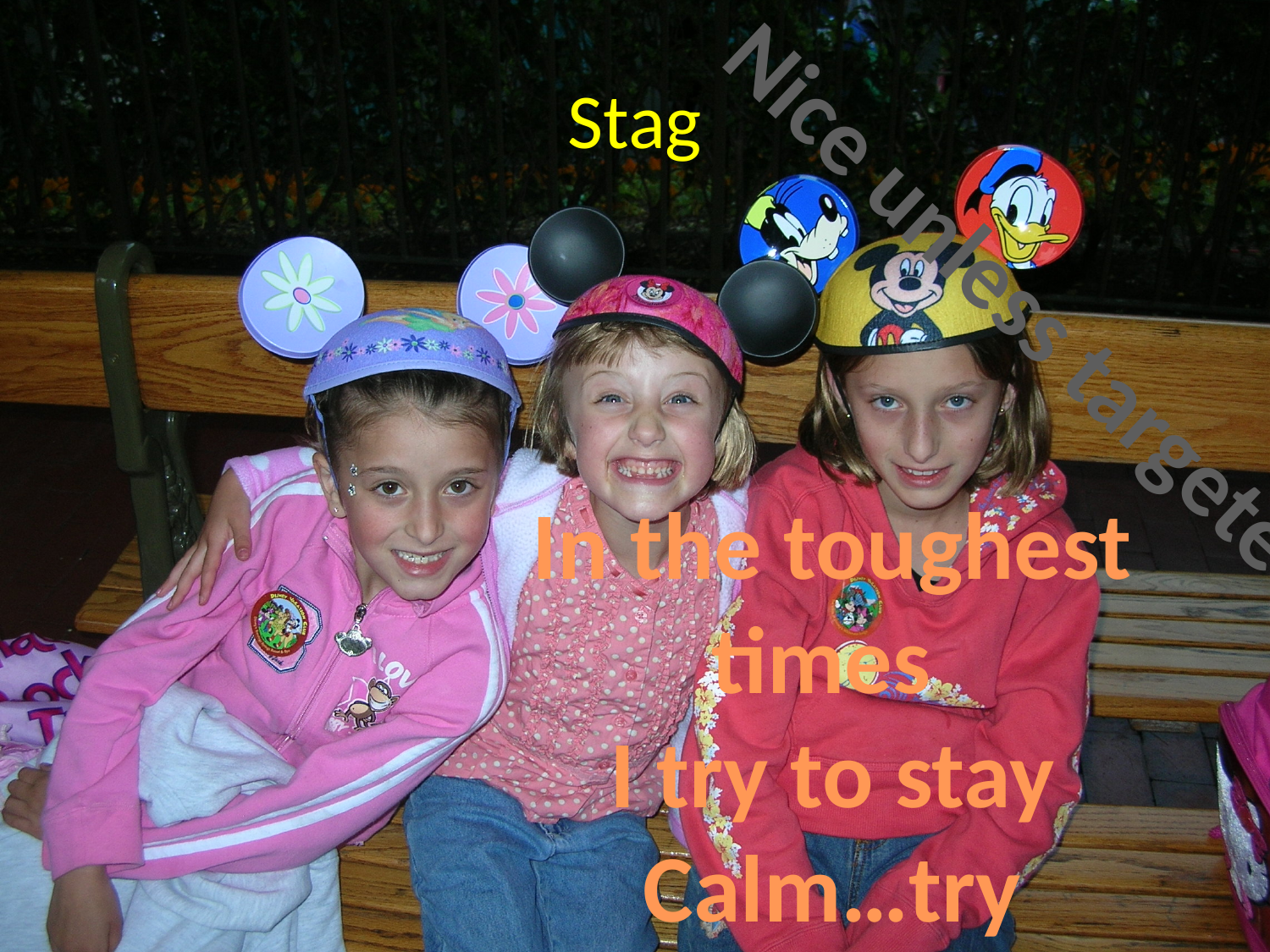

# Stag

Nice unless targeted
In the toughest times
I try to stay
Calm…try